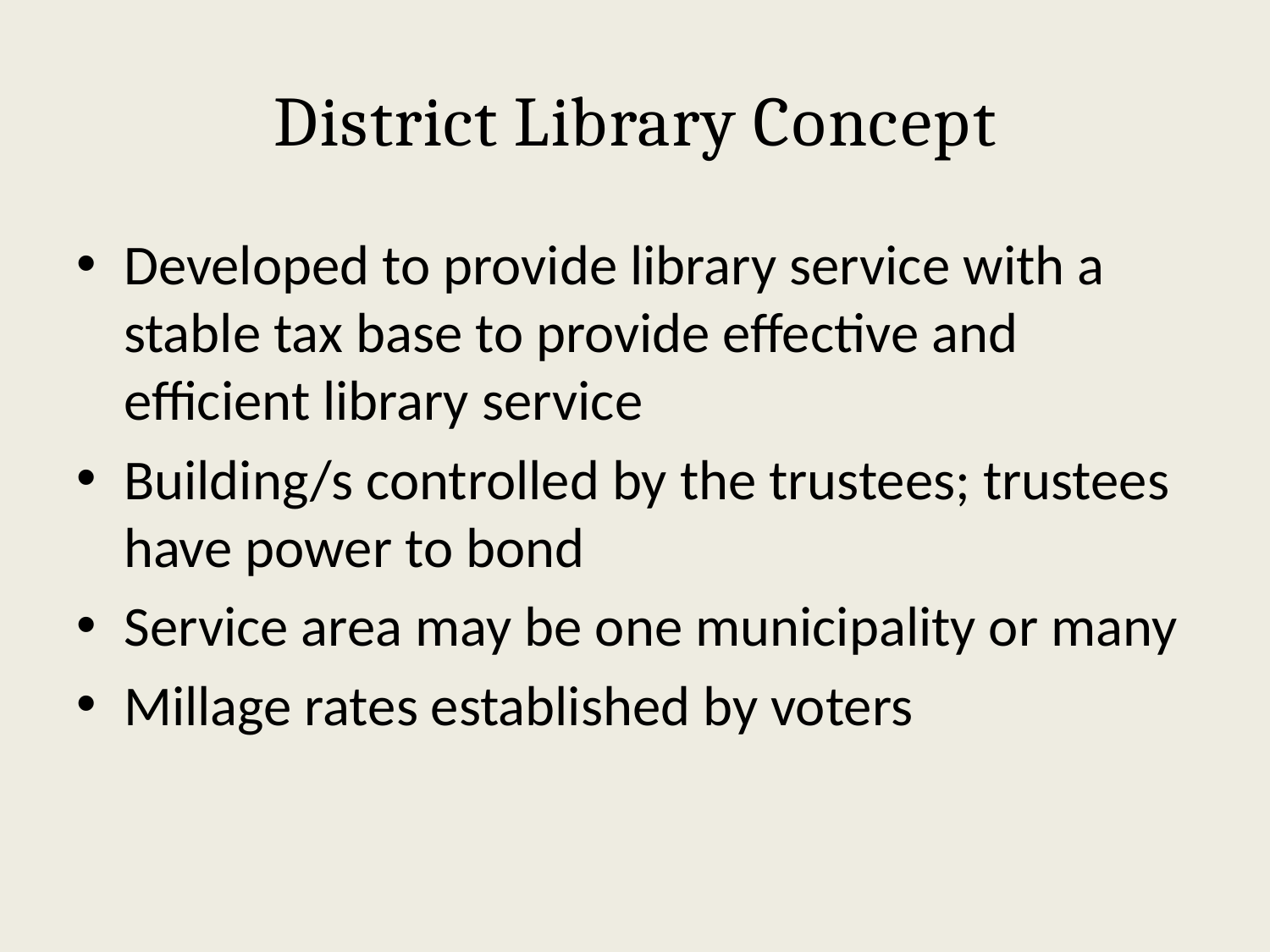

# District Library Concept
Developed to provide library service with a stable tax base to provide effective and efficient library service
Building/s controlled by the trustees; trustees have power to bond
Service area may be one municipality or many
Millage rates established by voters